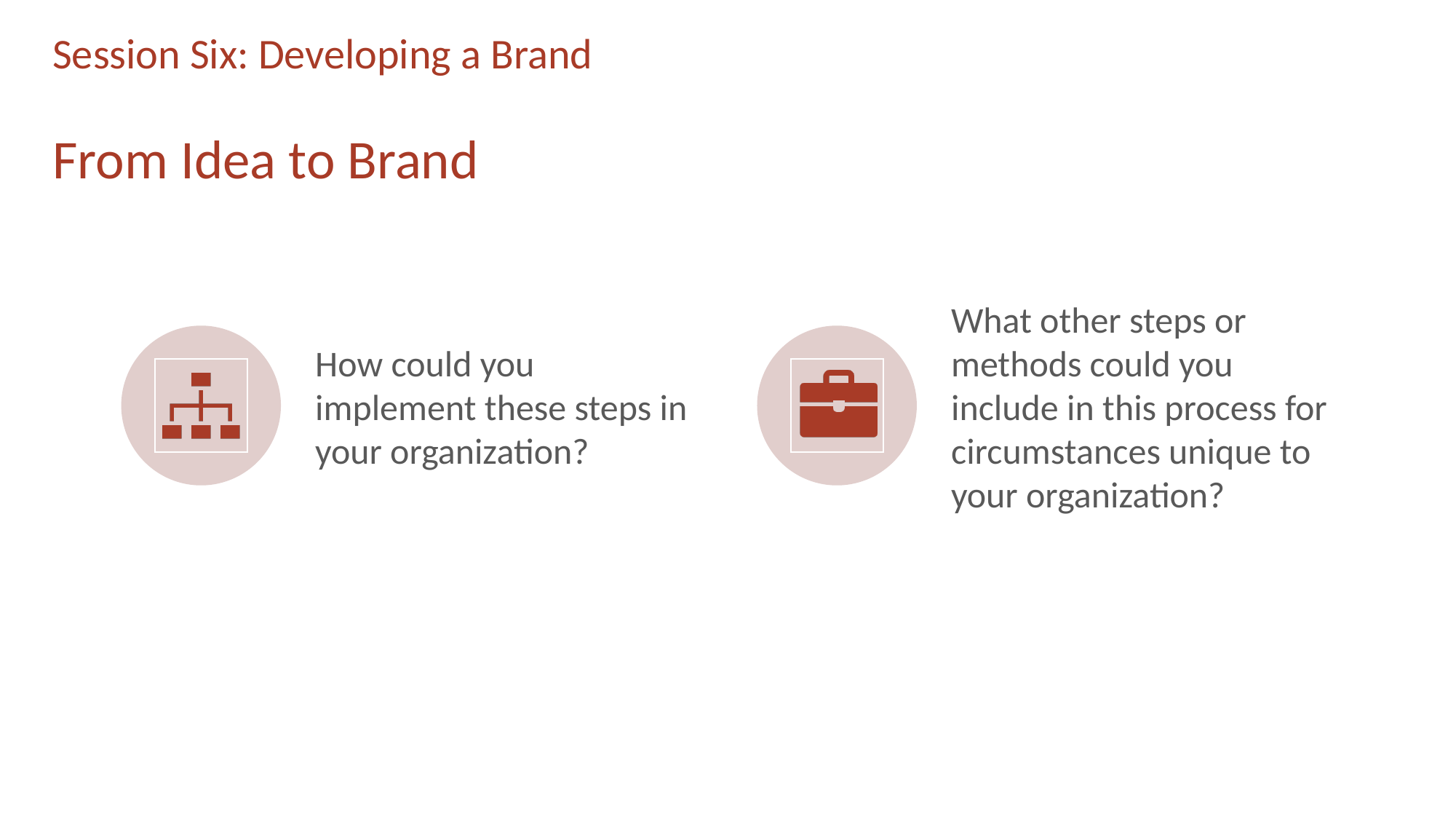

# Session Six: Developing a Brand
From Idea to Brand
How could you implement these steps in your organization?
What other steps or methods could you include in this process for circumstances unique to your organization?